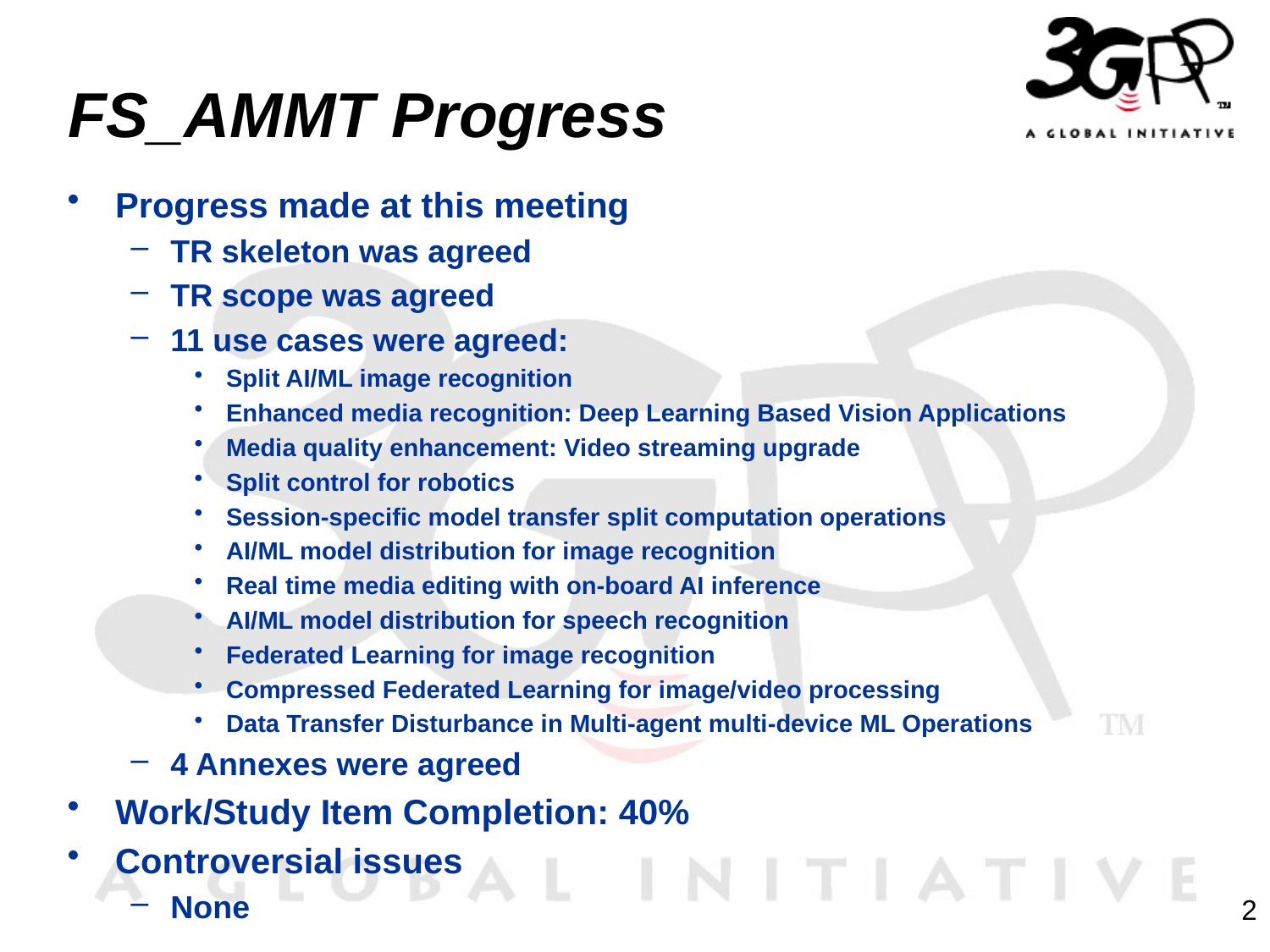

# FS_AMMT Progress
Progress made at this meeting
TR skeleton was agreed
TR scope was agreed
11 use cases were agreed:
Split AI/ML image recognition
Enhanced media recognition: Deep Learning Based Vision Applications
Media quality enhancement: Video streaming upgrade
Split control for robotics
Session-specific model transfer split computation operations
AI/ML model distribution for image recognition
Real time media editing with on-board AI inference
AI/ML model distribution for speech recognition
Federated Learning for image recognition
Compressed Federated Learning for image/video processing
Data Transfer Disturbance in Multi-agent multi-device ML Operations
4 Annexes were agreed
Work/Study Item Completion: 40%
Controversial issues
None
2